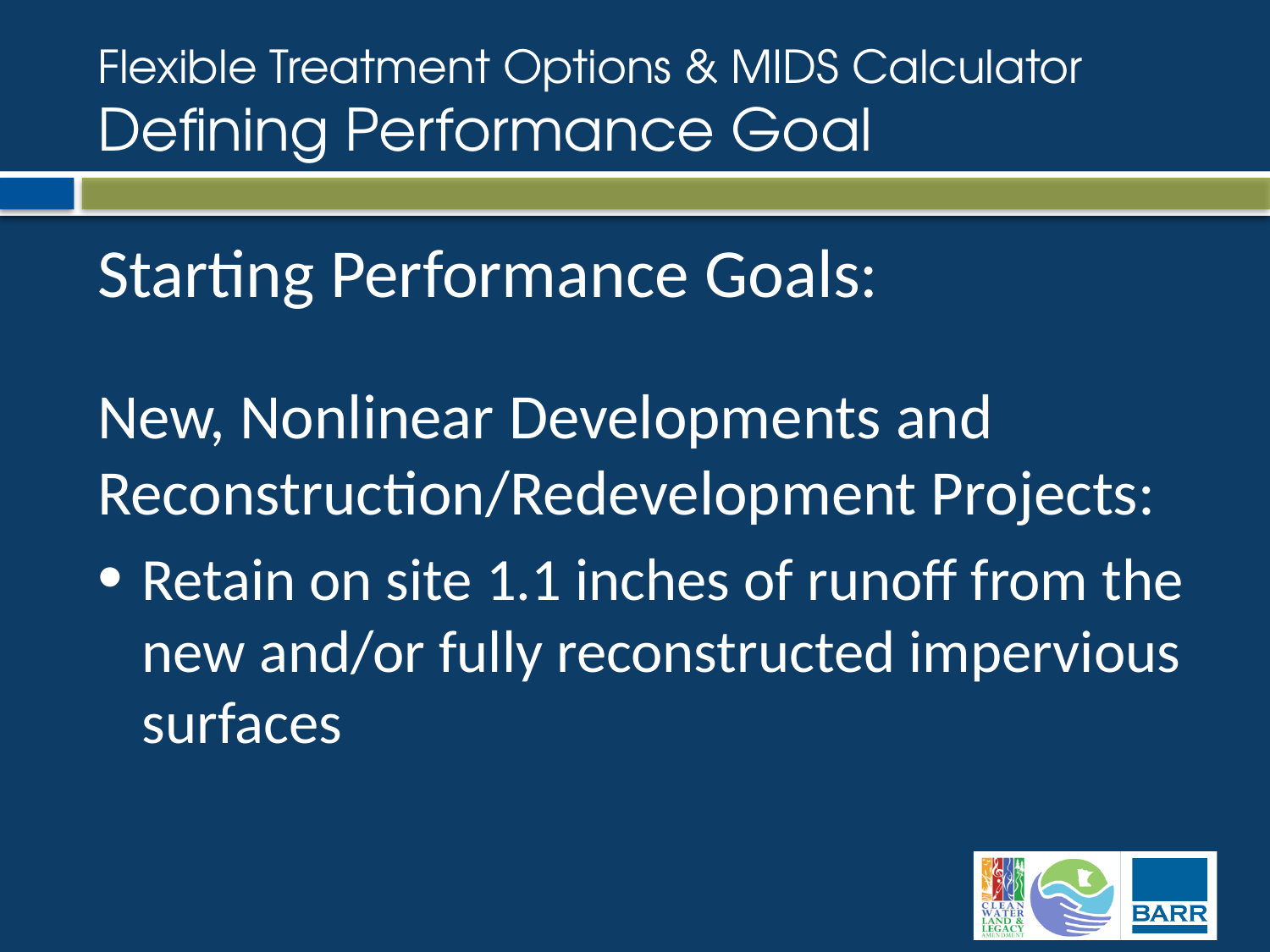

# Flexible Treatment Options & MIDS Calculator Defining Performance Goal
Starting Performance Goals:

New, Nonlinear Developments and Reconstruction/Redevelopment Projects:
Retain on site 1.1 inches of runoff from the new and/or fully reconstructed impervious surfaces